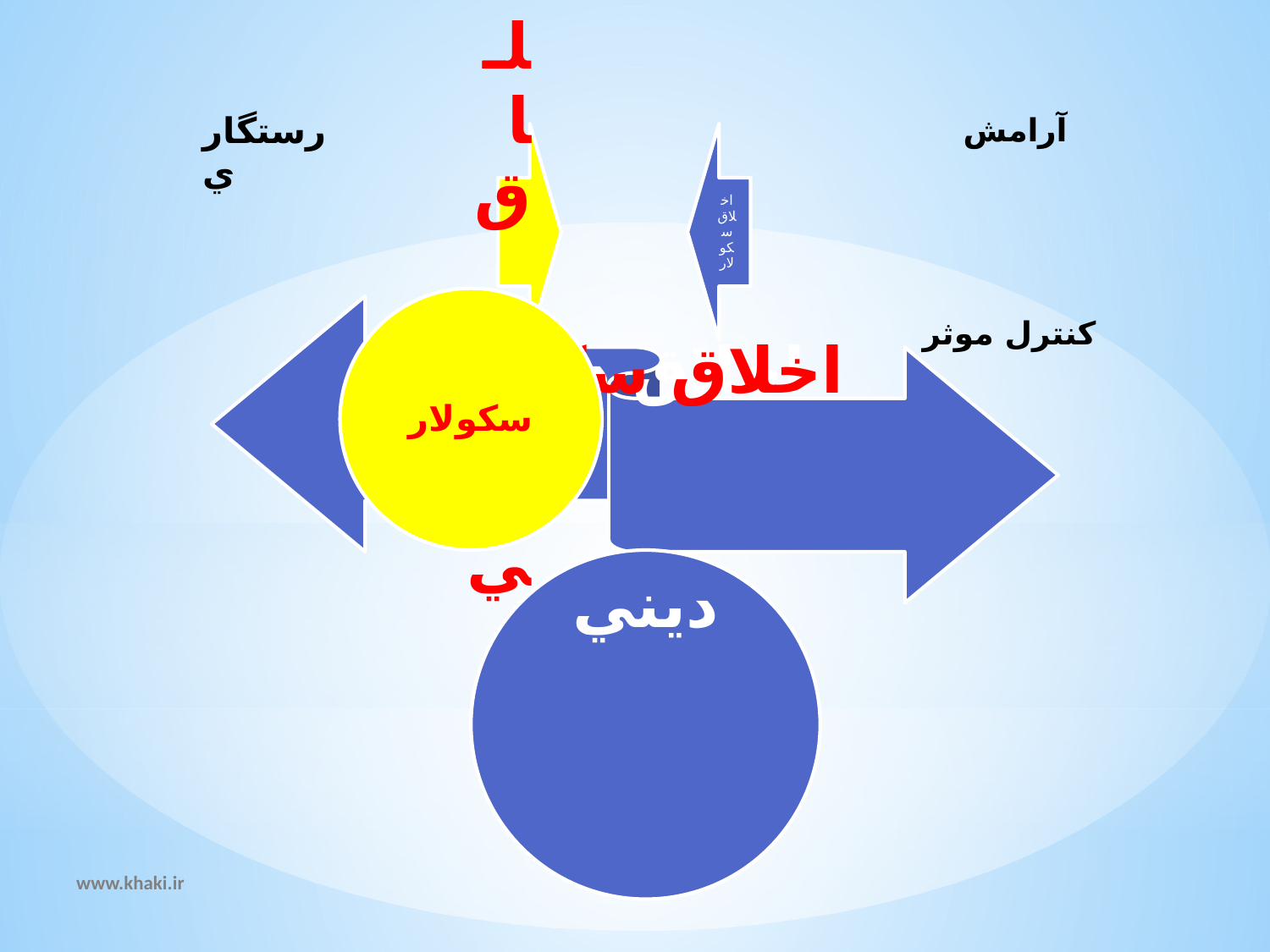

رستگاري
آرامش

کنترل موثر
ديني
www.khaki.ir
14